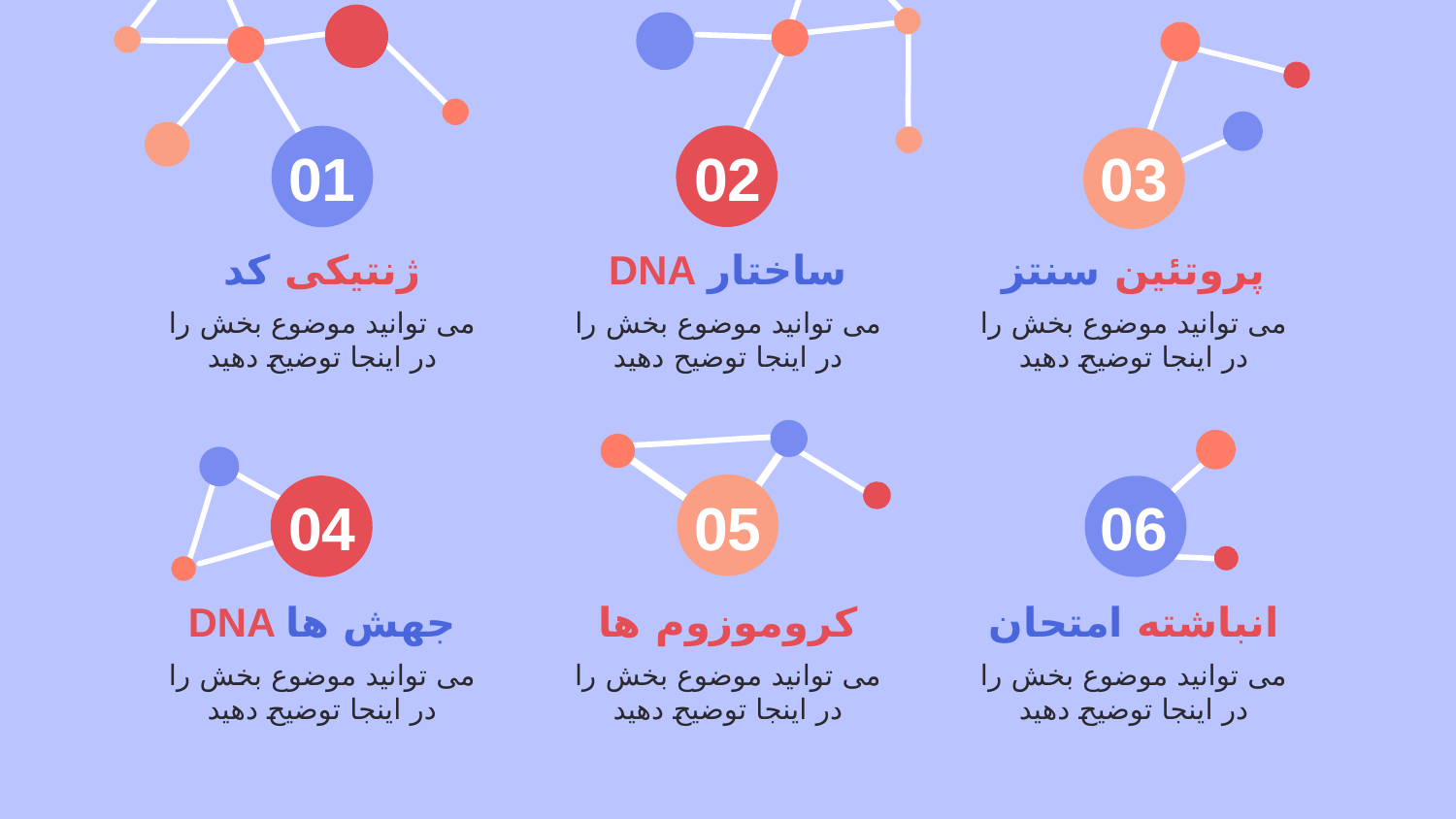

01
02
03
# ژنتیکی کد
DNA ساختار
پروتئین سنتز
می توانید موضوع بخش را در اینجا توضیح دهید
می توانید موضوع بخش را در اینجا توضیح دهید
می توانید موضوع بخش را در اینجا توضیح دهید

04
05
06
DNA جهش ها
کروموزوم ها
انباشته امتحان
می توانید موضوع بخش را در اینجا توضیح دهید
می توانید موضوع بخش را در اینجا توضیح دهید
می توانید موضوع بخش را در اینجا توضیح دهید